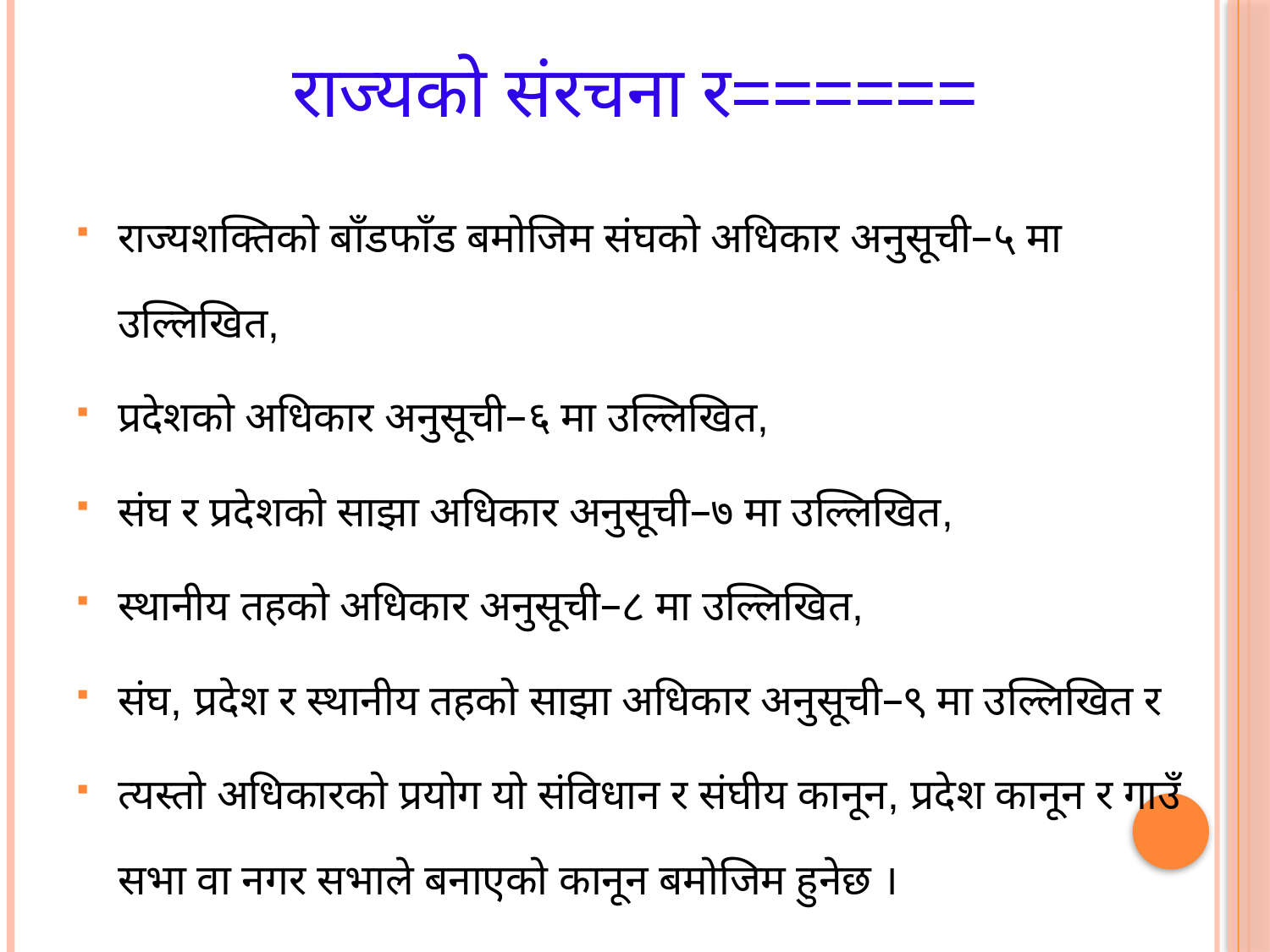

# राज्यको संरचना र======
राज्यशक्तिको बाँडफाँड बमोजिम संघको अधिकार अनुसूची–५ मा उल्लिखित,
प्रदेशको अधिकार अनुसूची–६ मा उल्लिखित,
संघ र प्रदेशको साझा अधिकार अनुसूची–७ मा उल्लिखित,
स्थानीय तहको अधिकार अनुसूची–८ मा उल्लिखित,
संघ, प्रदेश र स्थानीय तहको साझा अधिकार अनुसूची–९ मा उल्लिखित र
त्यस्तो अधिकारको प्रयोग यो संविधान र संघीय कानून, प्रदेश कानून र गाउँ सभा वा नगर सभाले बनाएको कानून बमोजिम हुनेछ ।